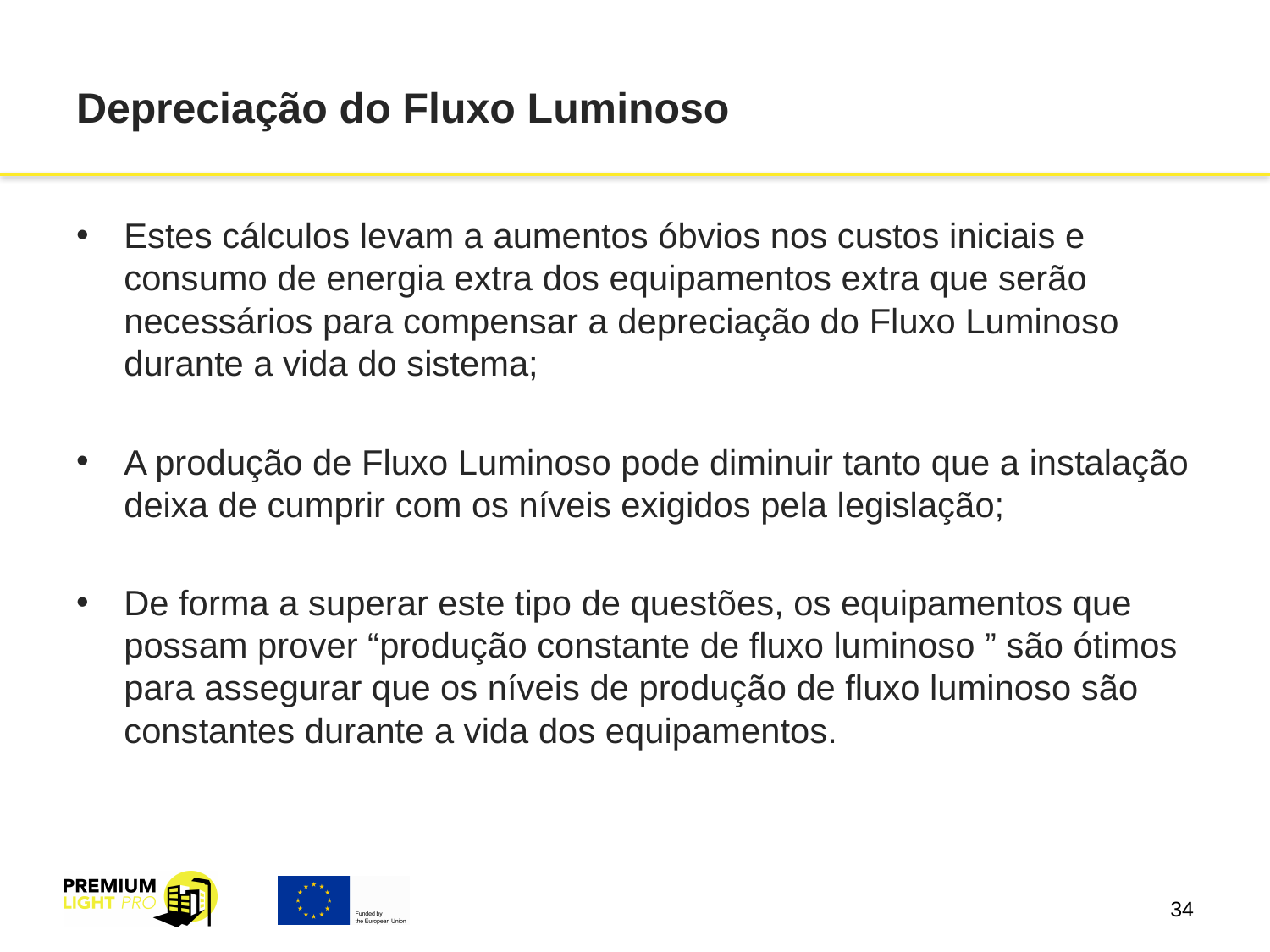

# Depreciação do Fluxo Luminoso
Estes cálculos levam a aumentos óbvios nos custos iniciais e consumo de energia extra dos equipamentos extra que serão necessários para compensar a depreciação do Fluxo Luminoso durante a vida do sistema;

A produção de Fluxo Luminoso pode diminuir tanto que a instalação deixa de cumprir com os níveis exigidos pela legislação;

De forma a superar este tipo de questões, os equipamentos que possam prover “produção constante de fluxo luminoso ” são ótimos para assegurar que os níveis de produção de fluxo luminoso são constantes durante a vida dos equipamentos.